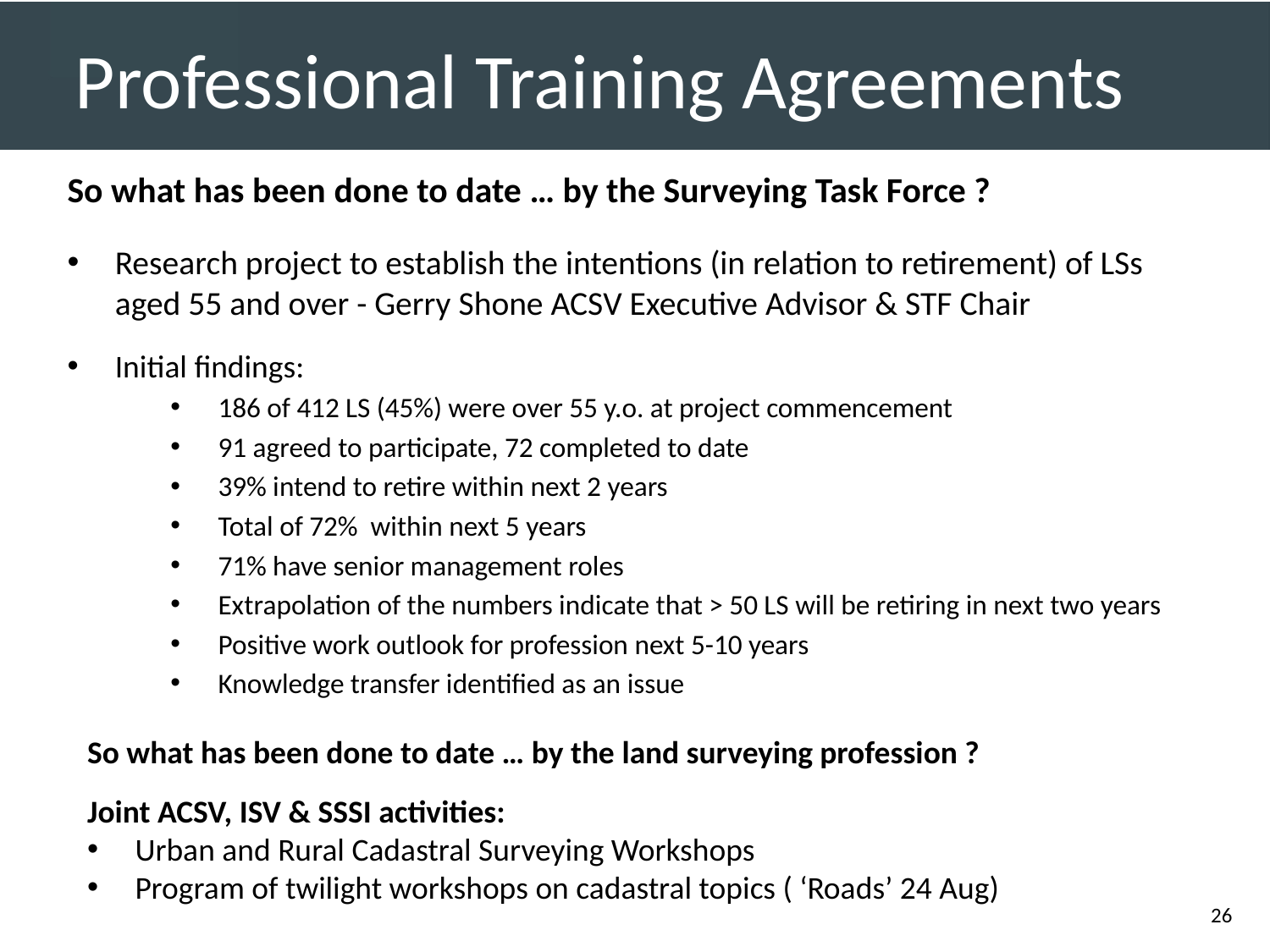

# Professional Training Agreements
So what has been done to date … by the Surveying Task Force ?

Research project to establish the intentions (in relation to retirement) of LSs aged 55 and over - Gerry Shone ACSV Executive Advisor & STF Chair

Initial findings:
186 of 412 LS (45%) were over 55 y.o. at project commencement
91 agreed to participate, 72 completed to date
39% intend to retire within next 2 years
Total of 72%  within next 5 years
71% have senior management roles
Extrapolation of the numbers indicate that > 50 LS will be retiring in next two years
Positive work outlook for profession next 5-10 years
Knowledge transfer identified as an issue

So what has been done to date … by the land surveying profession ?

Joint ACSV, ISV & SSSI activities:
Urban and Rural Cadastral Surveying Workshops
Program of twilight workshops on cadastral topics ( ‘Roads’ 24 Aug)
26